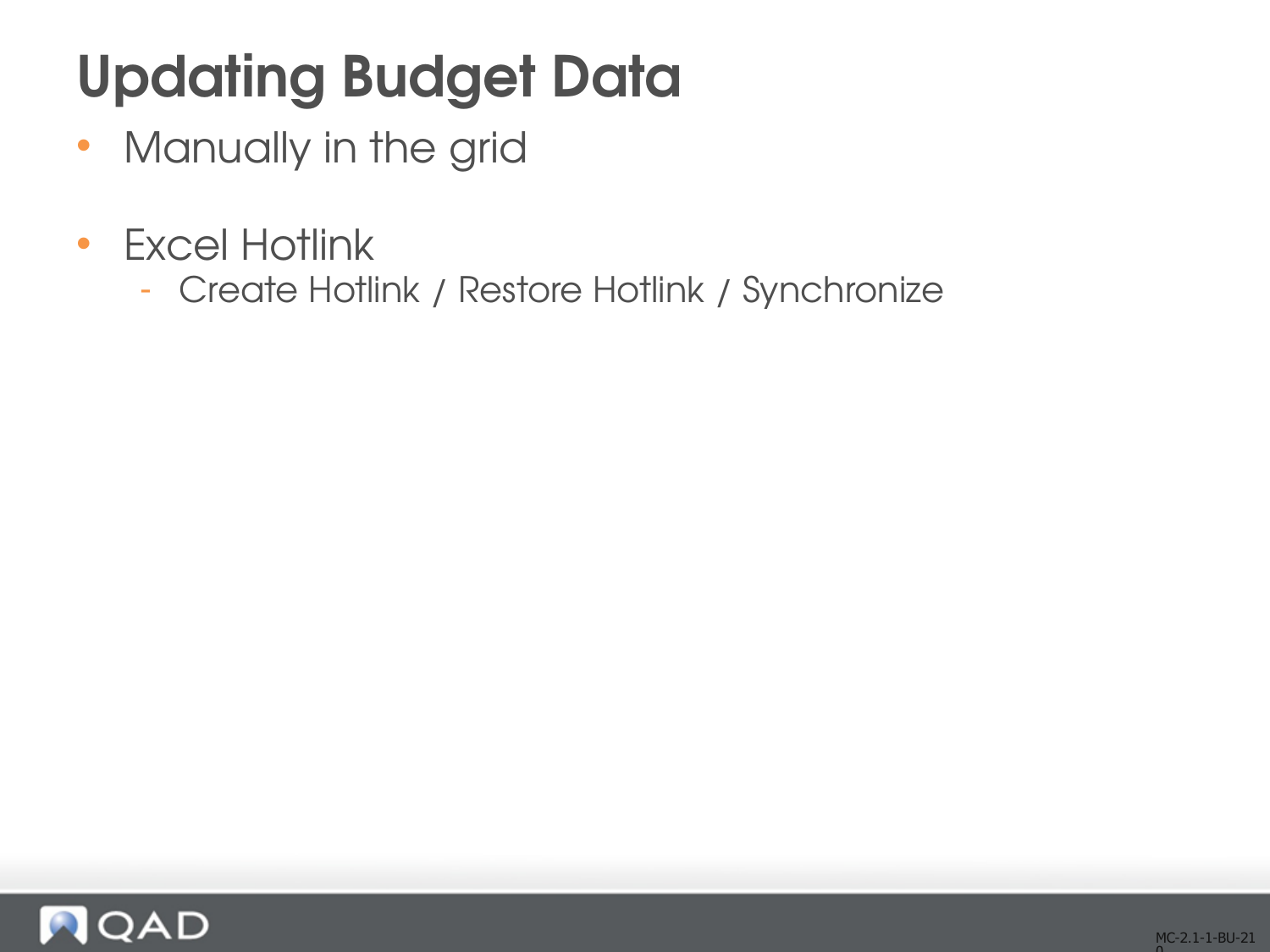

# Updating Budget Data
Manually in the grid

Excel Hotlink
Create Hotlink / Restore Hotlink / Synchronize
MC-2.1-1-BU-210